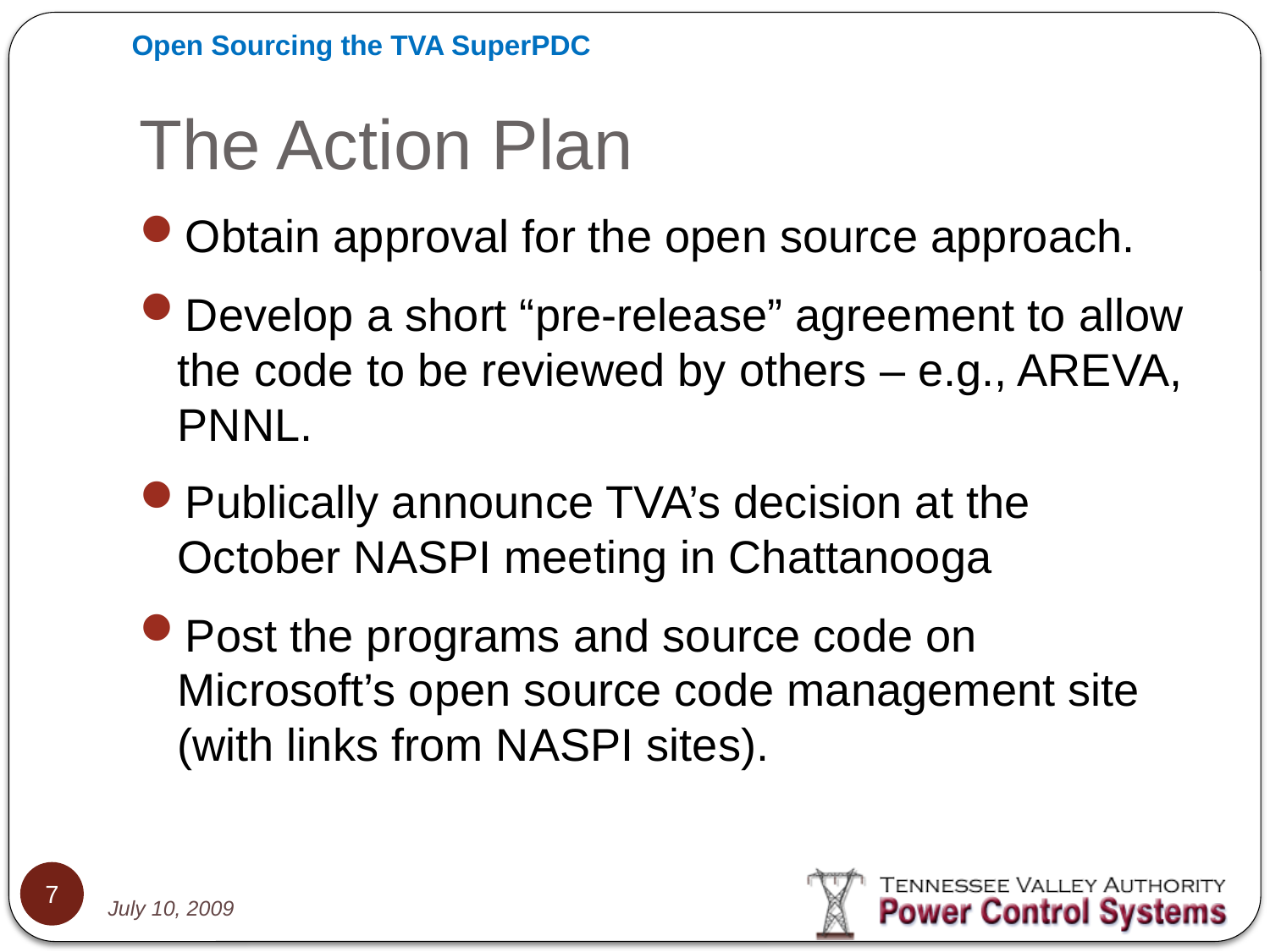

# The Action Plan
Obtain approval for the open source approach.
Develop a short “pre-release” agreement to allow the code to be reviewed by others – e.g., AREVA, PNNL.
Publically announce TVA’s decision at the October NASPI meeting in Chattanooga
Post the programs and source code on Microsoft’s open source code management site (with links from NASPI sites).
7